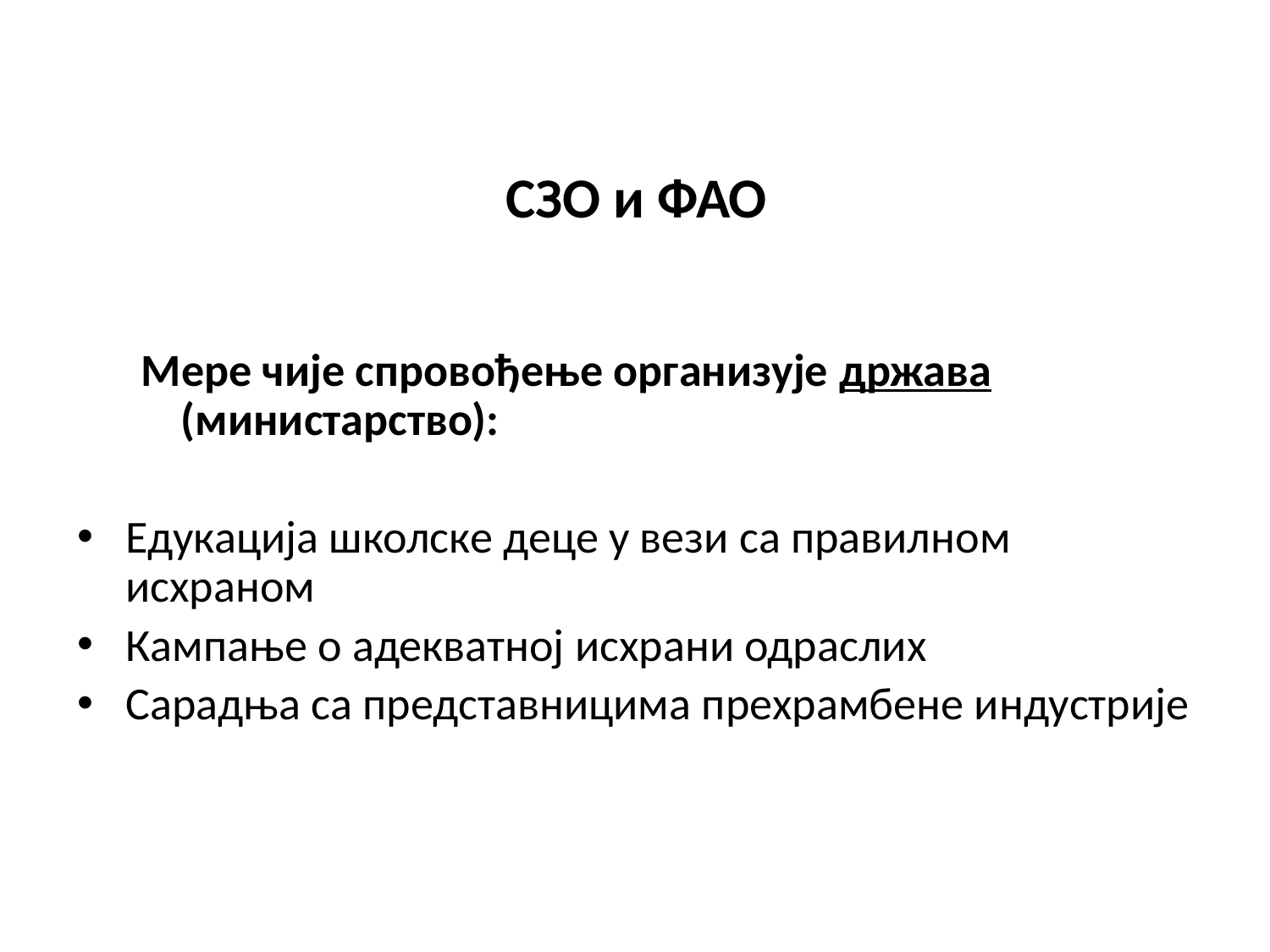

# СЗО и ФАО

Мере чије спровођење организује држава (министарство):

Едукација школске деце у вези са правилном исхраном
Кампање о адекватној исхрани одраслих
Сарадња са представницима прехрамбене индустрије